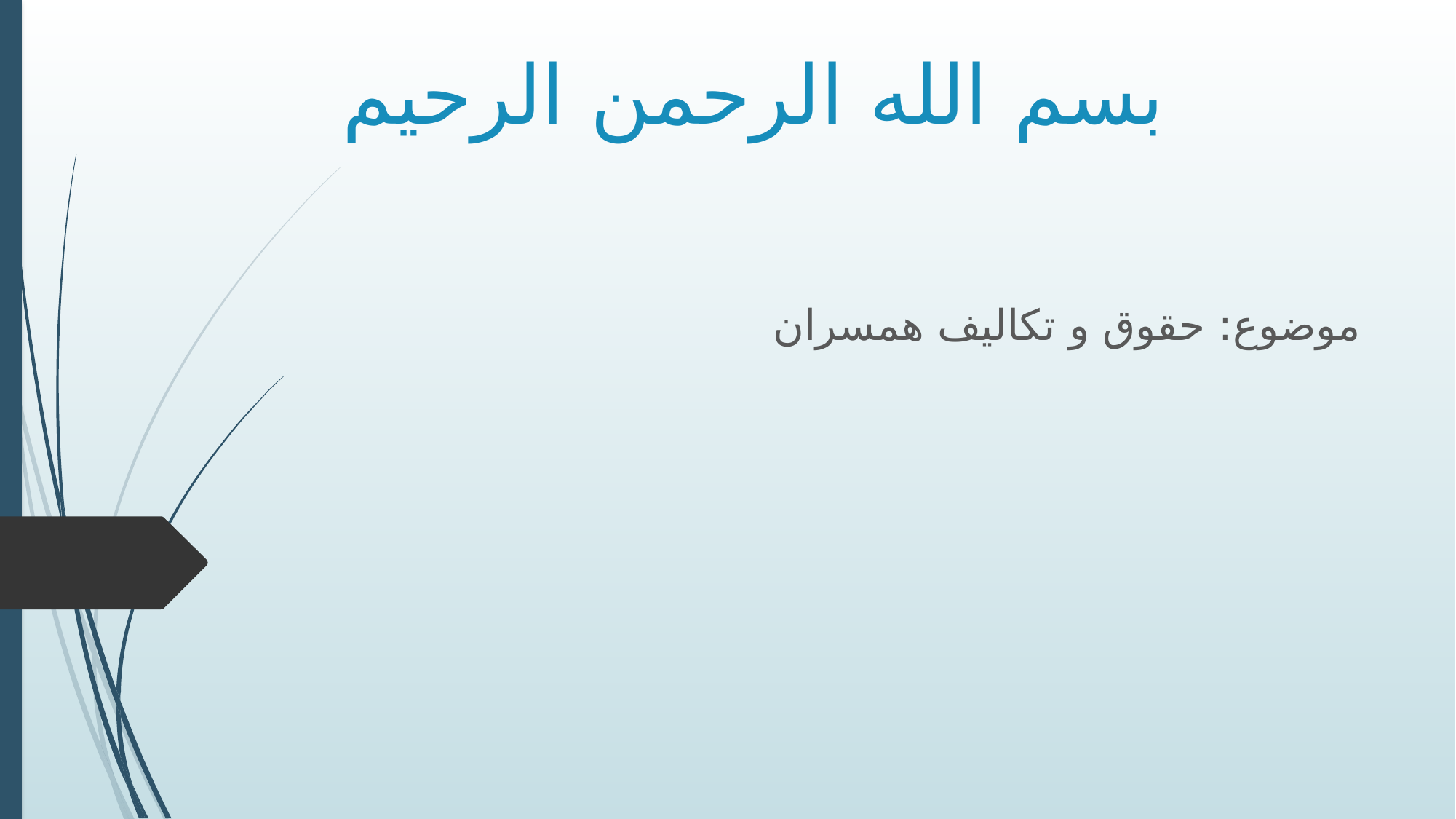

# بسم الله الرحمن الرحیم
موضوع: حقوق و تکالیف همسران